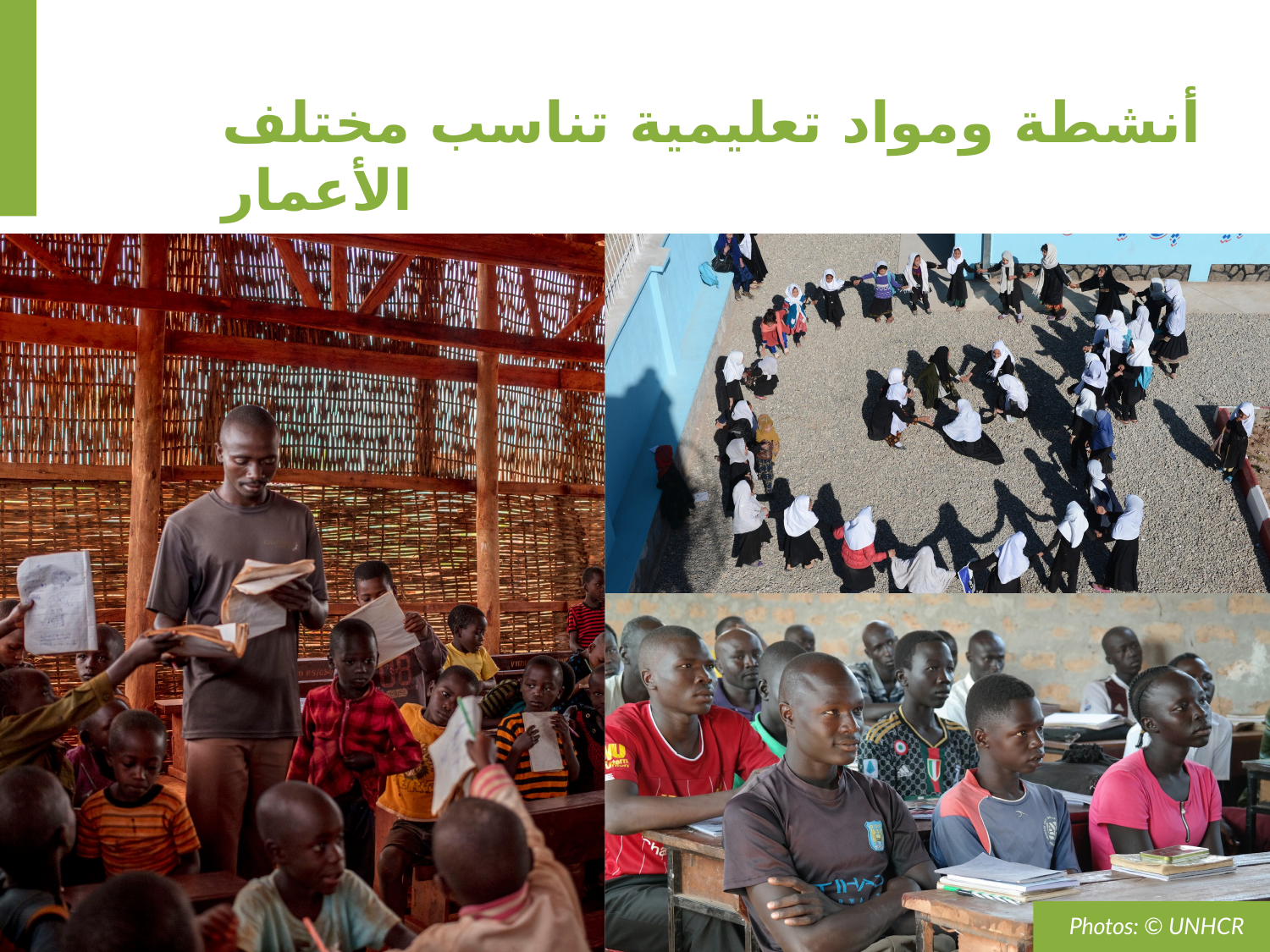

# أنشطة ومواد تعليمية تناسب مختلف الأعمار

Photos: © UNHCR